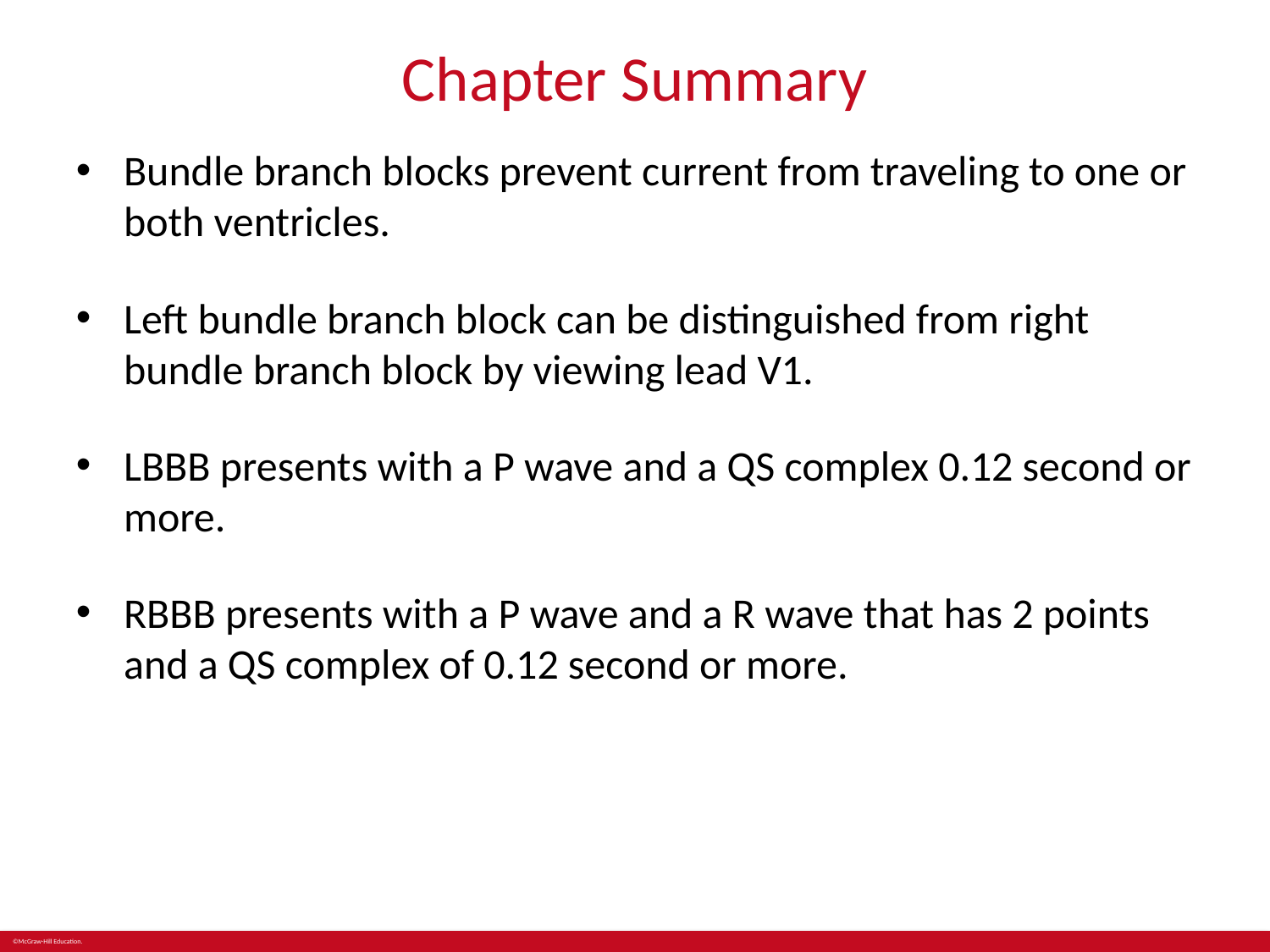

# Chapter Summary
Bundle branch blocks prevent current from traveling to one or both ventricles.
Left bundle branch block can be distinguished from right bundle branch block by viewing lead V1.
LBBB presents with a P wave and a QS complex 0.12 second or more.
RBBB presents with a P wave and a R wave that has 2 points and a QS complex of 0.12 second or more.